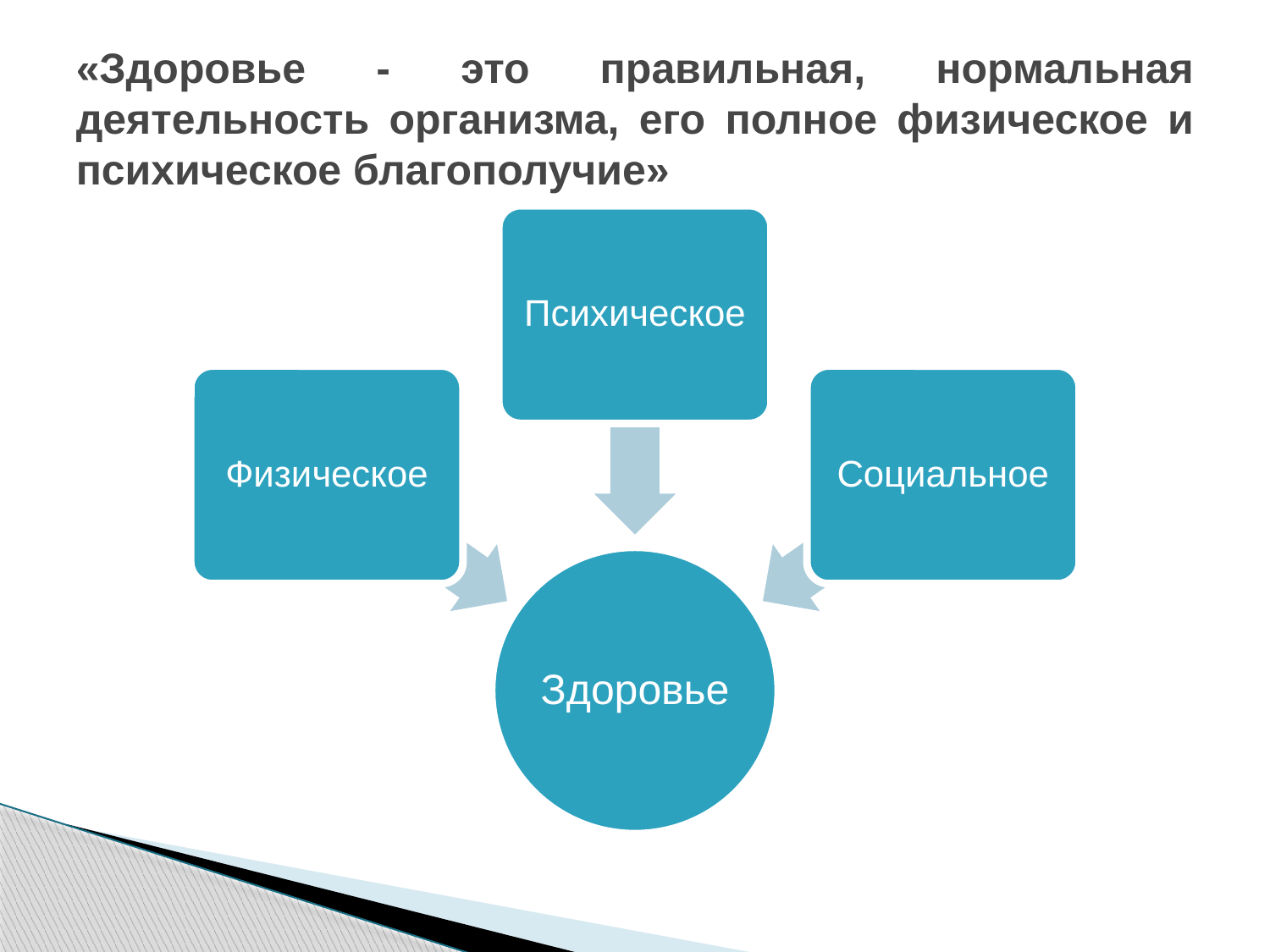

# «Здоровье - это правильная, нормальная деятельность организма, его полное физическое и психическое благополучие»
Здоровье
Физическое
Психическое
Социальное